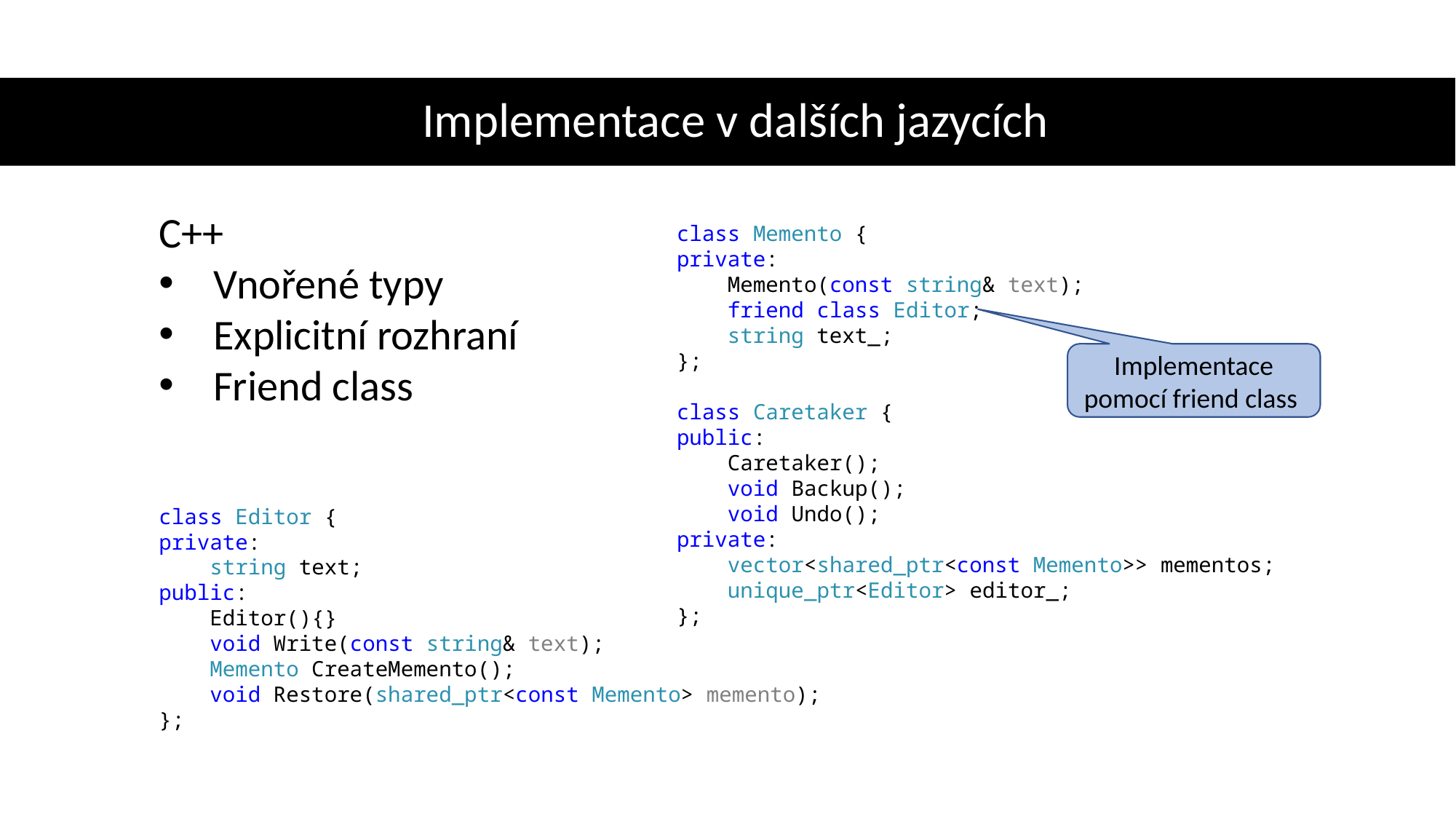

# Implementace v dalších jazycích

C++
Vnořené typy
Explicitní rozhraní
Friend class
class Memento {
private:
    Memento(const string& text);
    friend class Editor;
    string text_;
};

class Caretaker {
public:
    Caretaker();
    void Backup();
    void Undo();
private:
    vector<shared_ptr<const Memento>> mementos;
    unique_ptr<Editor> editor_;
};
Implementace pomocí friend class
class Editor {
private:
    string text;
public:
    Editor(){}
    void Write(const string& text);
    Memento CreateMemento();
    void Restore(shared_ptr<const Memento> memento);
};